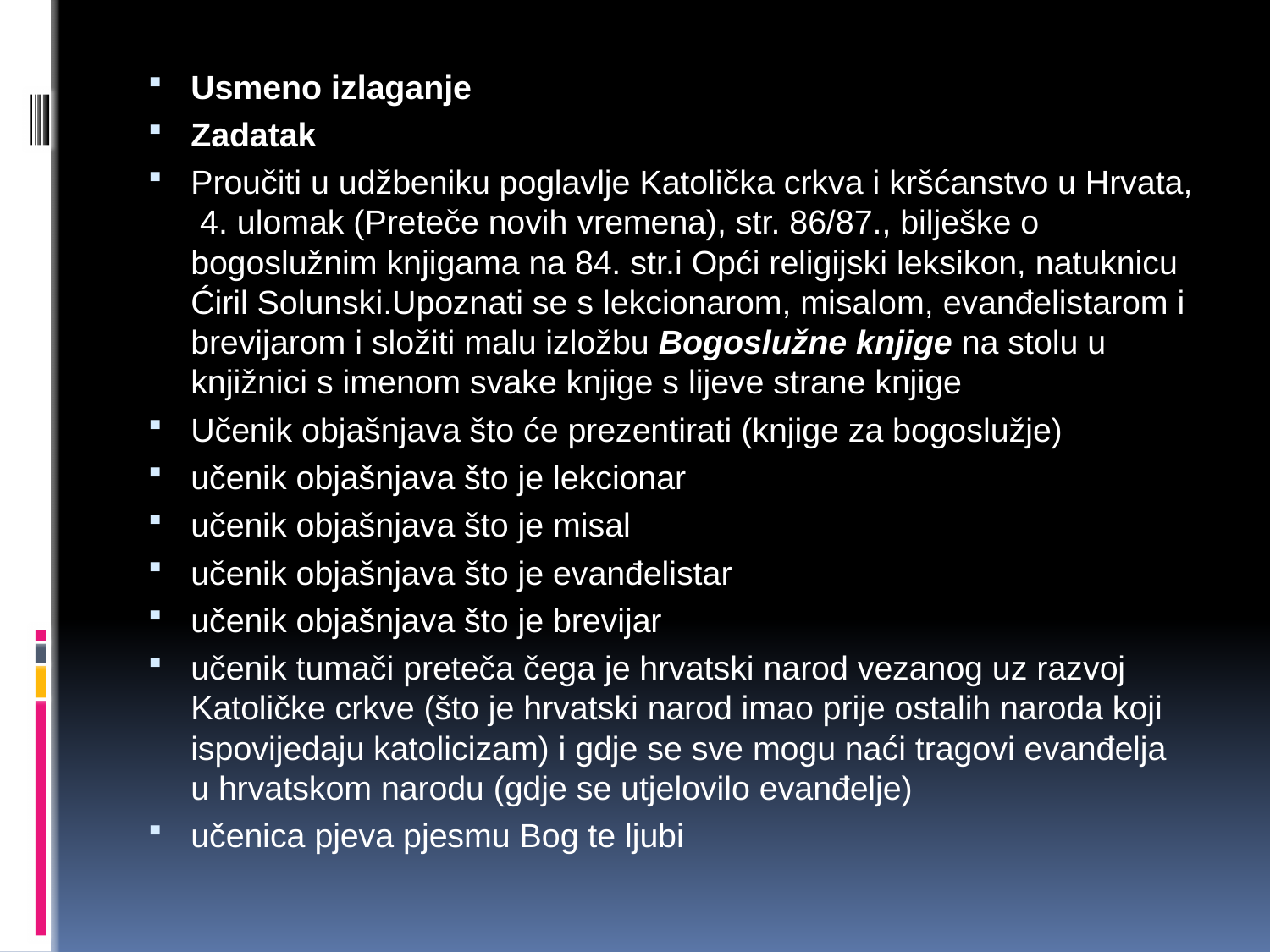

Usmeno izlaganje
Zadatak
Proučiti u udžbeniku poglavlje Katolička crkva i kršćanstvo u Hrvata,  4. ulomak (Preteče novih vremena), str. 86/87., bilješke o bogoslužnim knjigama na 84. str.i Opći religijski leksikon, natuknicu Ćiril Solunski.Upoznati se s lekcionarom, misalom, evanđelistarom i brevijarom i složiti malu izložbu Bogoslužne knjige na stolu u knjižnici s imenom svake knjige s lijeve strane knjige
Učenik objašnjava što će prezentirati (knjige za bogoslužje)
učenik objašnjava što je lekcionar
učenik objašnjava što je misal
učenik objašnjava što je evanđelistar
učenik objašnjava što je brevijar
učenik tumači preteča čega je hrvatski narod vezanog uz razvoj Katoličke crkve (što je hrvatski narod imao prije ostalih naroda koji ispovijedaju katolicizam) i gdje se sve mogu naći tragovi evanđelja u hrvatskom narodu (gdje se utjelovilo evanđelje)
učenica pjeva pjesmu Bog te ljubi